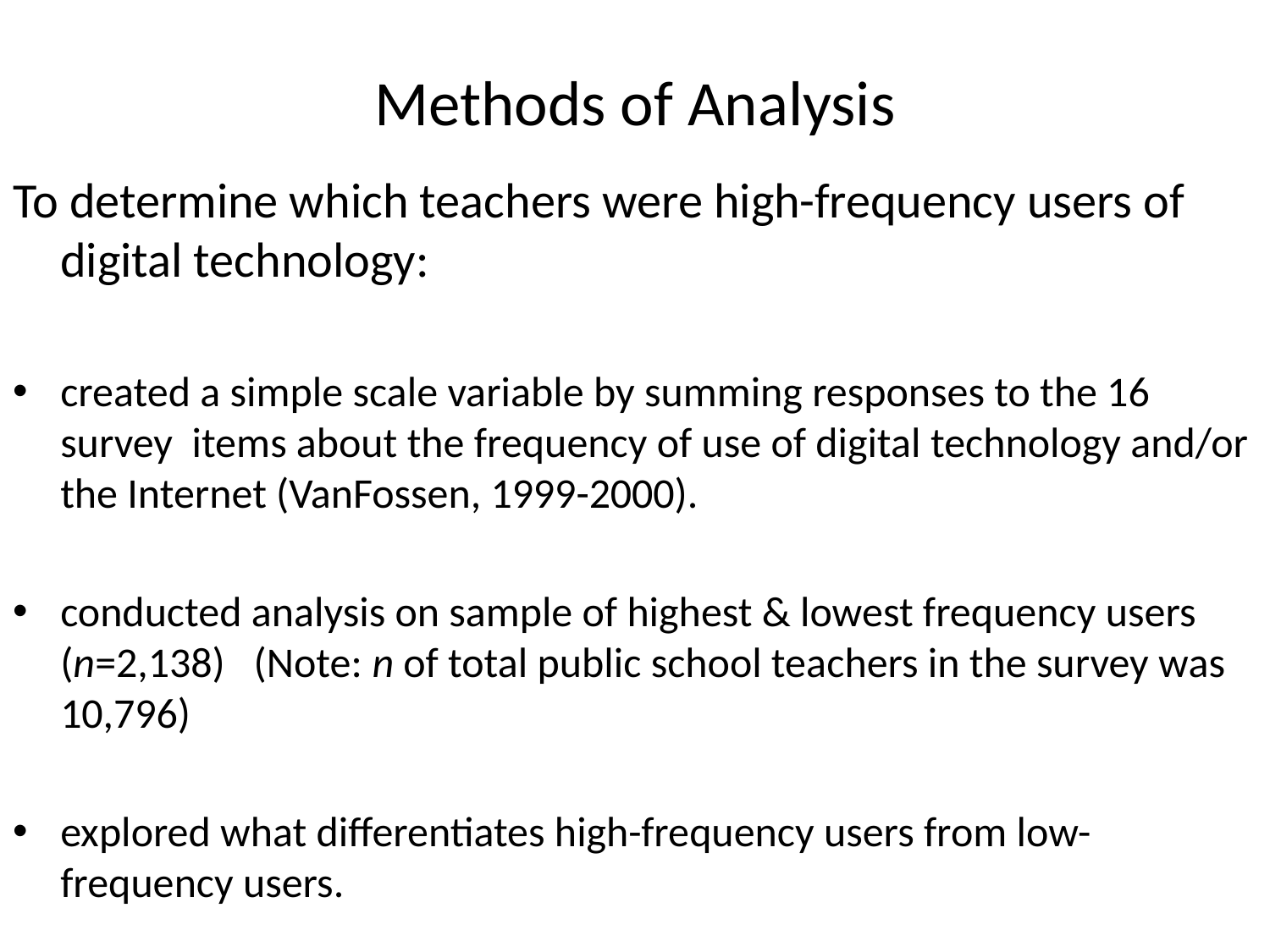

# Methods of Analysis
To determine which teachers were high-frequency users of digital technology:

created a simple scale variable by summing responses to the 16 survey  items about the frequency of use of digital technology and/or the Internet (VanFossen, 1999-2000).

conducted analysis on sample of highest & lowest frequency users (n=2,138)   (Note: n of total public school teachers in the survey was 10,796)

explored what differentiates high-frequency users from low-frequency users.